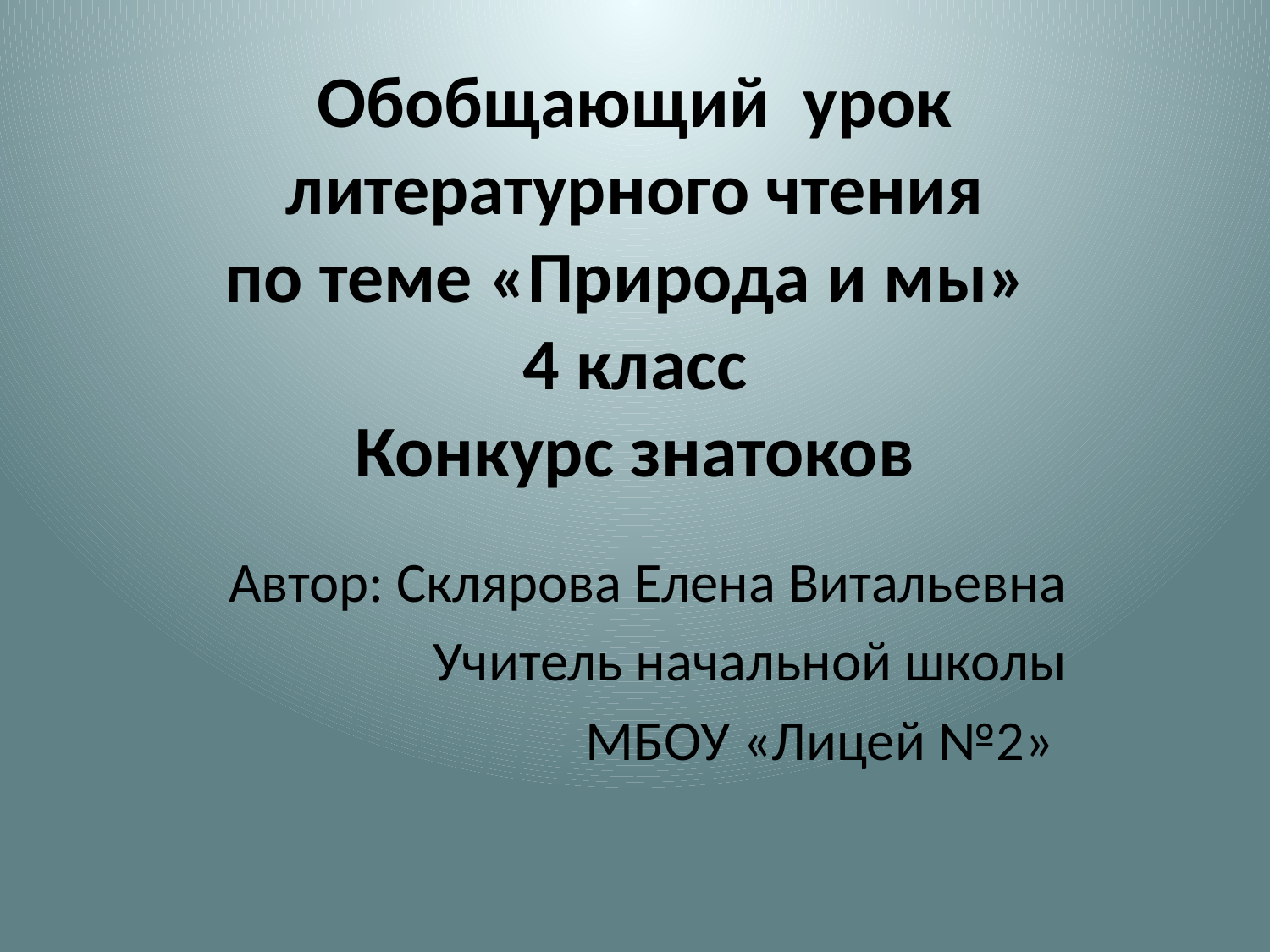

# Обобщающий  урок литературного чтения по теме «Природа и мы» 4 класс Конкурс знатоков
 Автор: Склярова Елена Витальевна
Учитель начальной школы
МБОУ «Лицей №2»